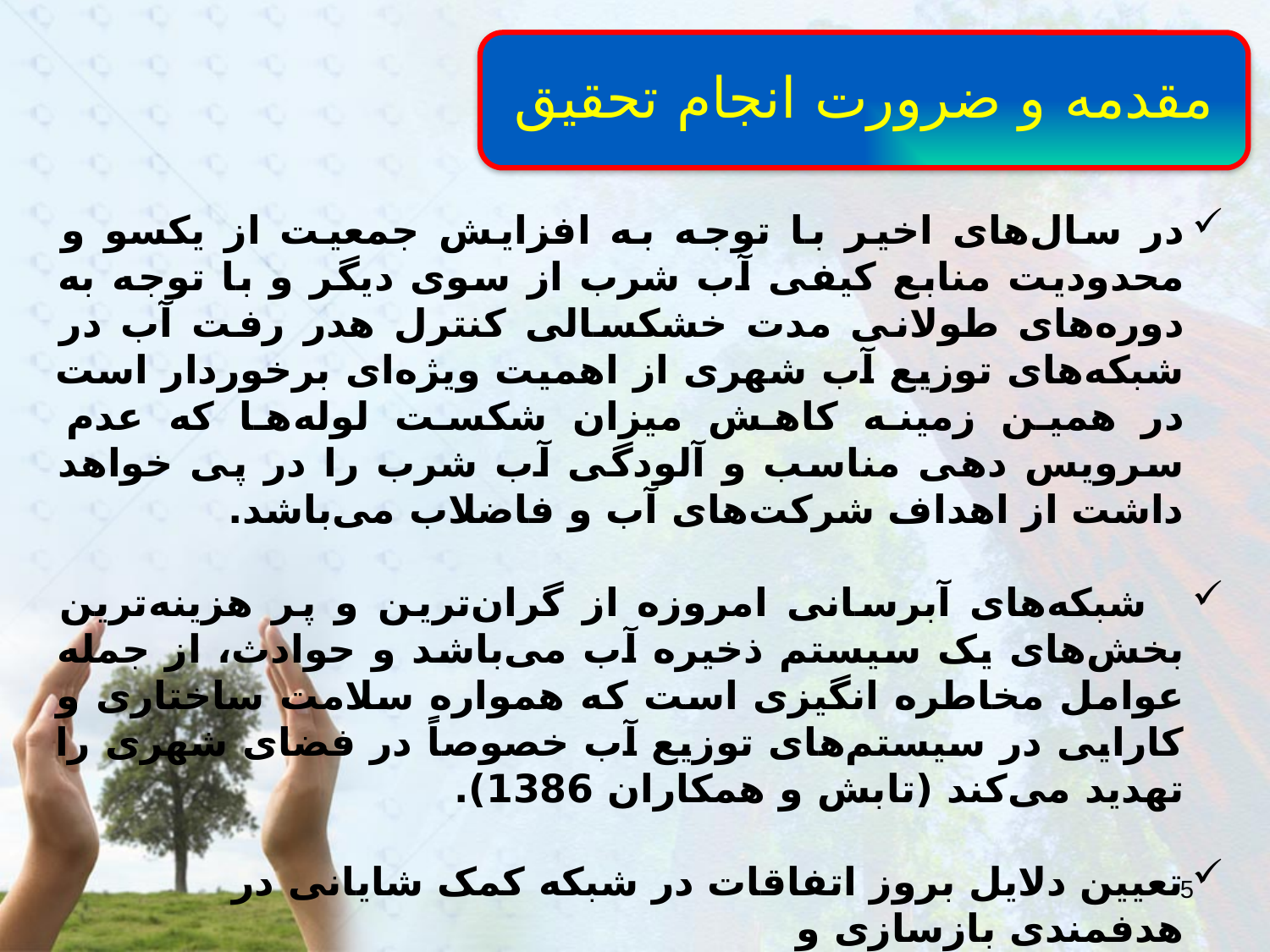

مقدمه و ضرورت انجام تحقیق
در سال‌های اخیر با توجه به افزایش جمعیت از یکسو و محدودیت منابع کیفی آب شرب از سوی دیگر و با توجه به دوره‌های طولانی مدت خشکسالی کنترل هدر رفت آب در شبکه‌های توزیع آب شهری از اهمیت ویژه‌ای برخوردار است در همین زمینه کاهش میزان شکست لوله‌ها که عدم سرویس دهی مناسب و آلودگی آب شرب را در پی خواهد داشت از اهداف شرکت‌های آب و فاضلاب می‌باشد.

  شبکه‌های آبرسانی امروزه از گران‌ترین و پر هزینه‌ترین بخش‌های یک سیستم ذخیره آب می‌باشد و حوادث، از جمله عوامل مخاطره انگیزی است که همواره سلامت ساختاری و کارایی در سیستم‌های توزیع آب خصوصاً در فضای شهری را تهدید می‌کند (تابش و همکاران 1386).

تعیین دلایل بروز اتفاقات در شبکه کمک شایانی در هدفمندی بازسازی و
اصلاح شبکه خواهد داشت بر همین اساس عواملی از قبیل سن، جنس،
فشار هیدرولیکی، عمق، شرایط نصب و ... می‌تواند بیشترین تأثیر را بر
افزایش تعداد اتفاقات داشته باشد.
5